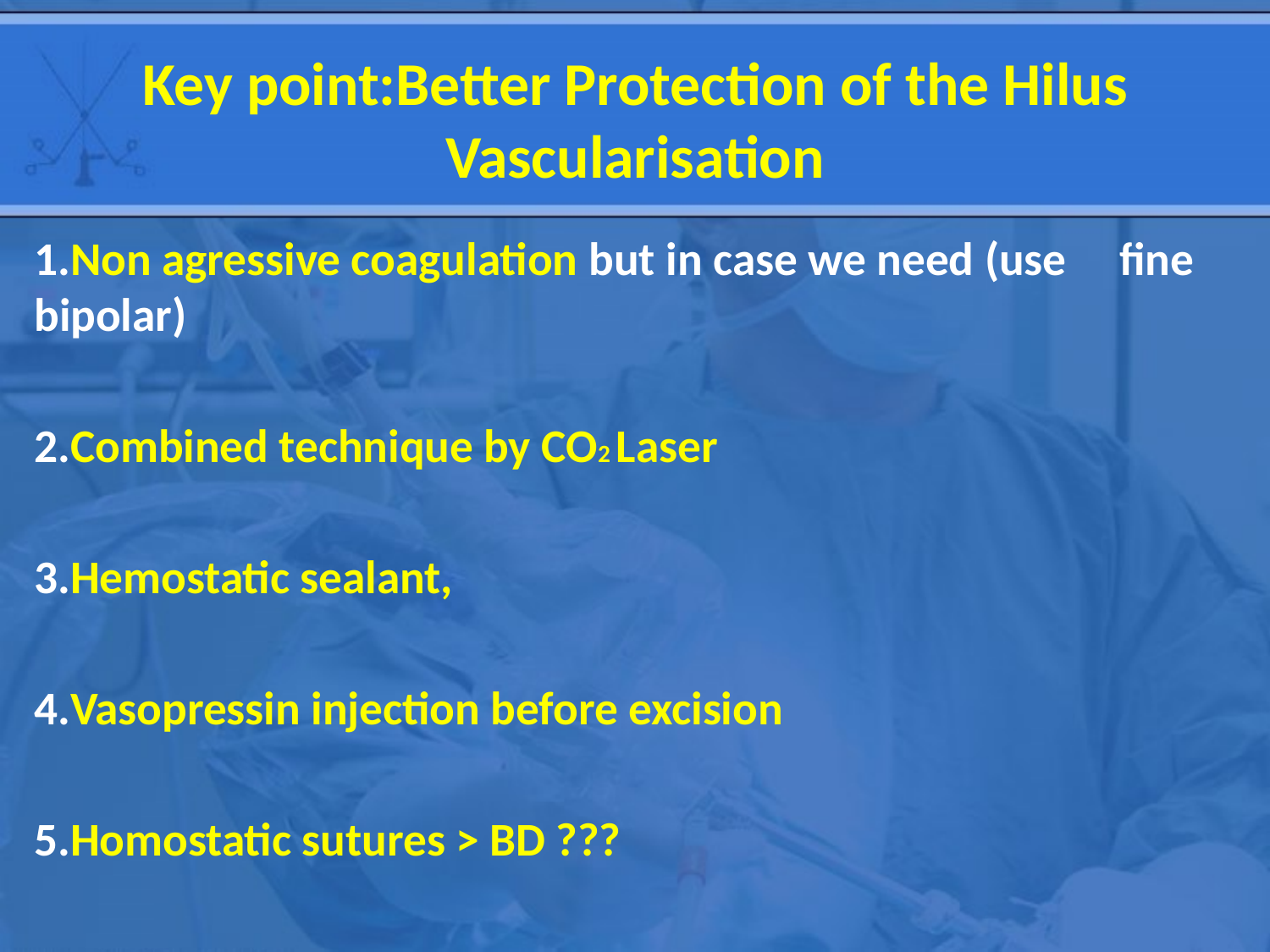

# Key point:Better Protection of the Hilus Vascularisation
1.Non agressive coagulation but in case we need (use     fine bipolar)

2.Combined technique by CO2 Laser

3.Hemostatic sealant,

4.Vasopressin injection before excision

5.Homostatic sutures > BD ???